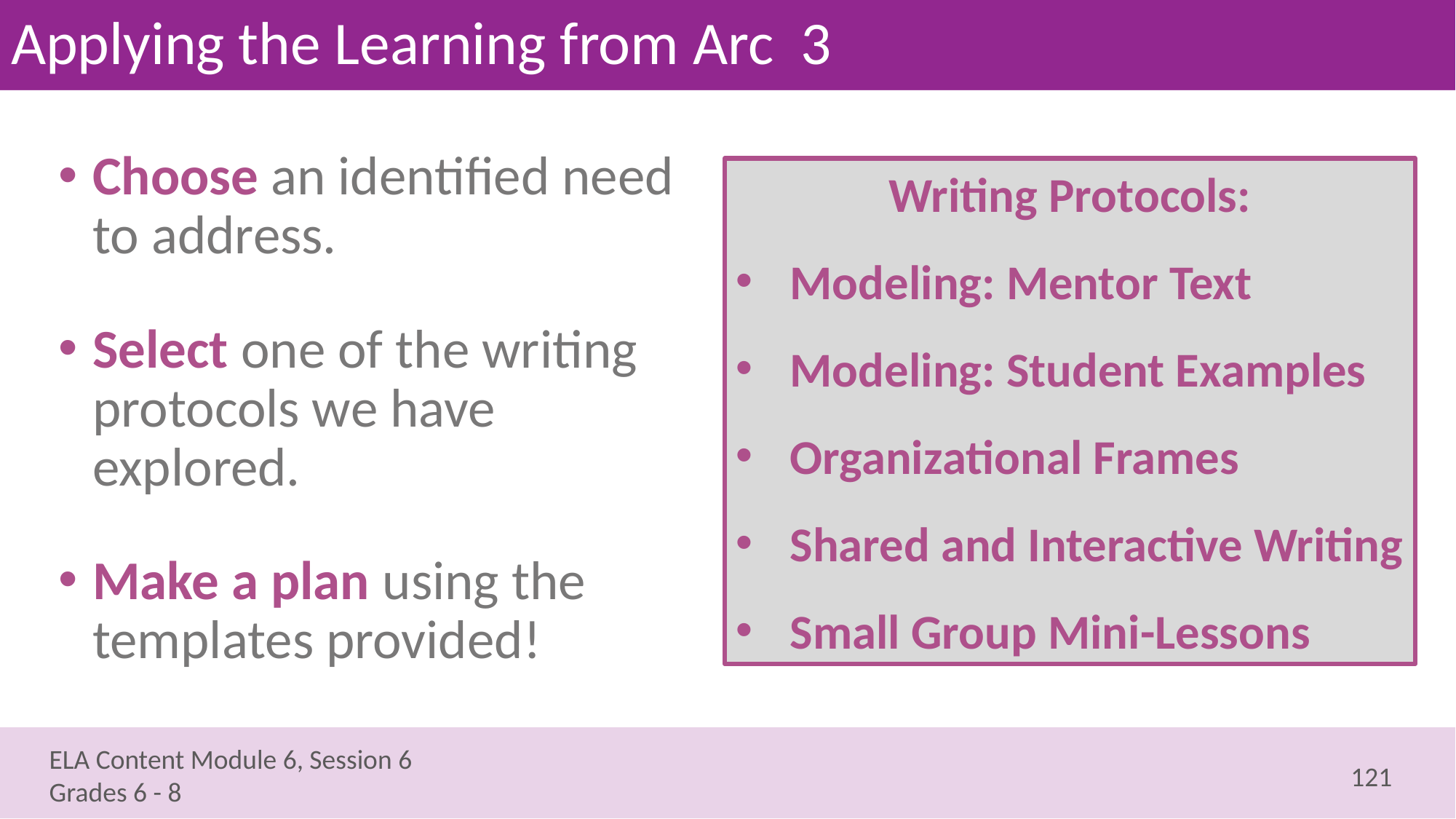

# Applying the Learning from Arc  3
Choose an identified need to address.

Select one of the writing protocols we have explored.

Make a plan using the templates provided!

Writing Protocols:
Modeling: Mentor Text
Modeling: Student Examples
Organizational Frames
Shared and Interactive Writing
Small Group Mini-Lessons
121